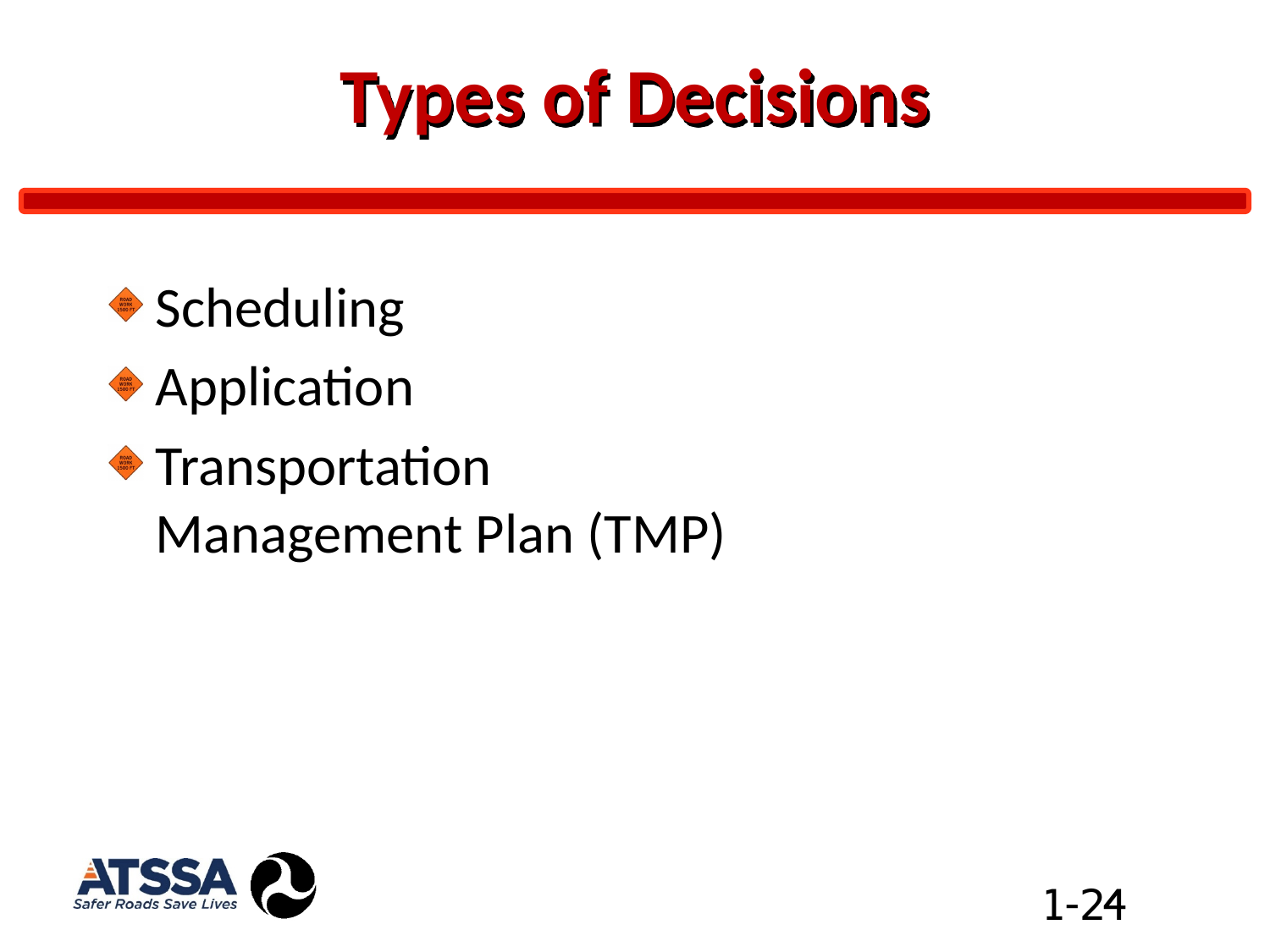

# Types of Decisions
Scheduling
Application
Transportation Management Plan (TMP)